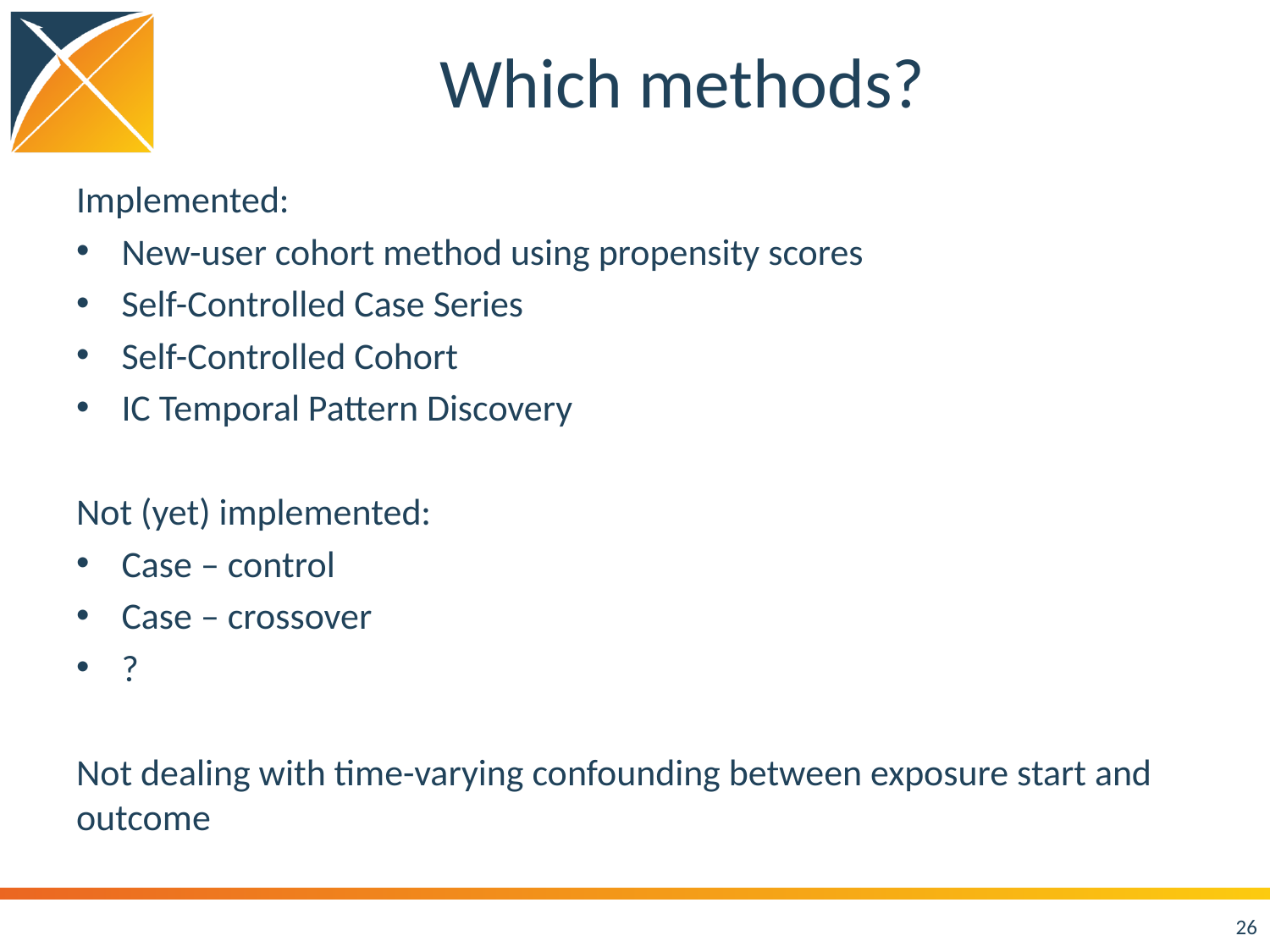

# Which methods?
Implemented:
New-user cohort method using propensity scores
Self-Controlled Case Series
Self-Controlled Cohort
IC Temporal Pattern Discovery

Not (yet) implemented:
Case – control
Case – crossover
?

Not dealing with time-varying confounding between exposure start and outcome

26